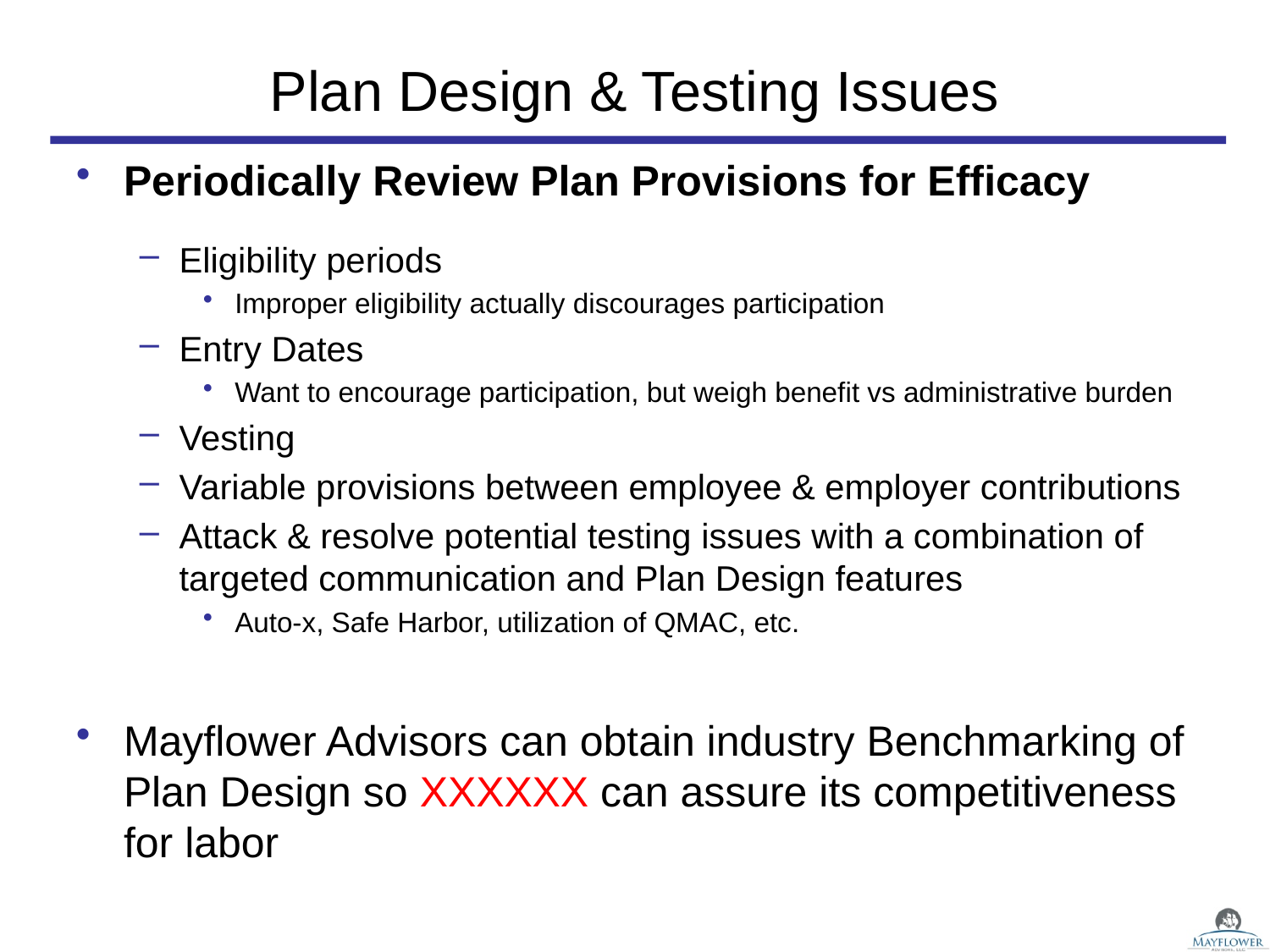

# Plan Design & Testing Issues
Periodically Review Plan Provisions for Efficacy

Eligibility periods
Improper eligibility actually discourages participation
Entry Dates
Want to encourage participation, but weigh benefit vs administrative burden
Vesting
Variable provisions between employee & employer contributions
Attack & resolve potential testing issues with a combination of targeted communication and Plan Design features
Auto-x, Safe Harbor, utilization of QMAC, etc.

Mayflower Advisors can obtain industry Benchmarking of Plan Design so XXXXXX can assure its competitiveness for labor